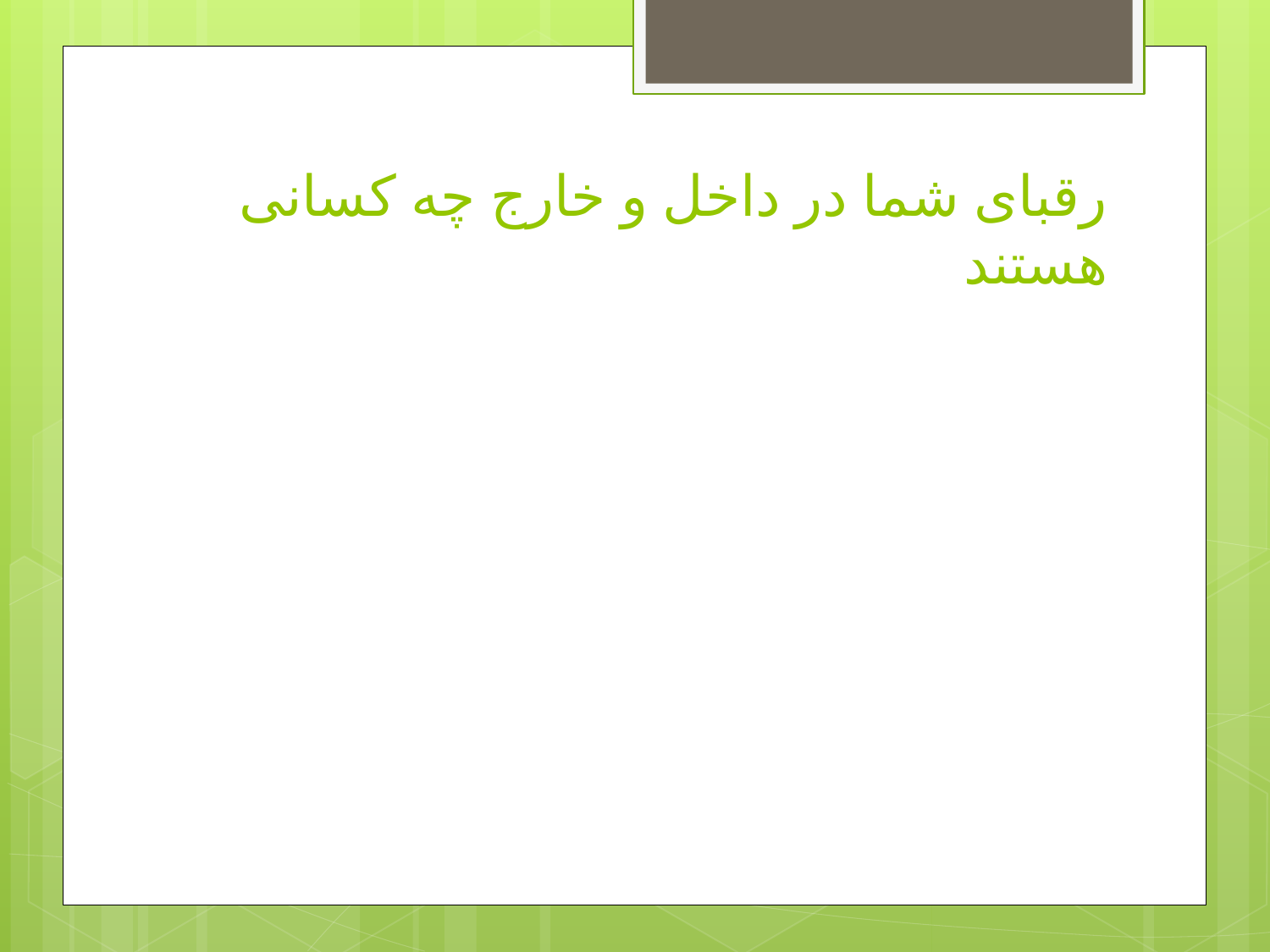

# رقبای شما در داخل و خارج چه کسانی هستند